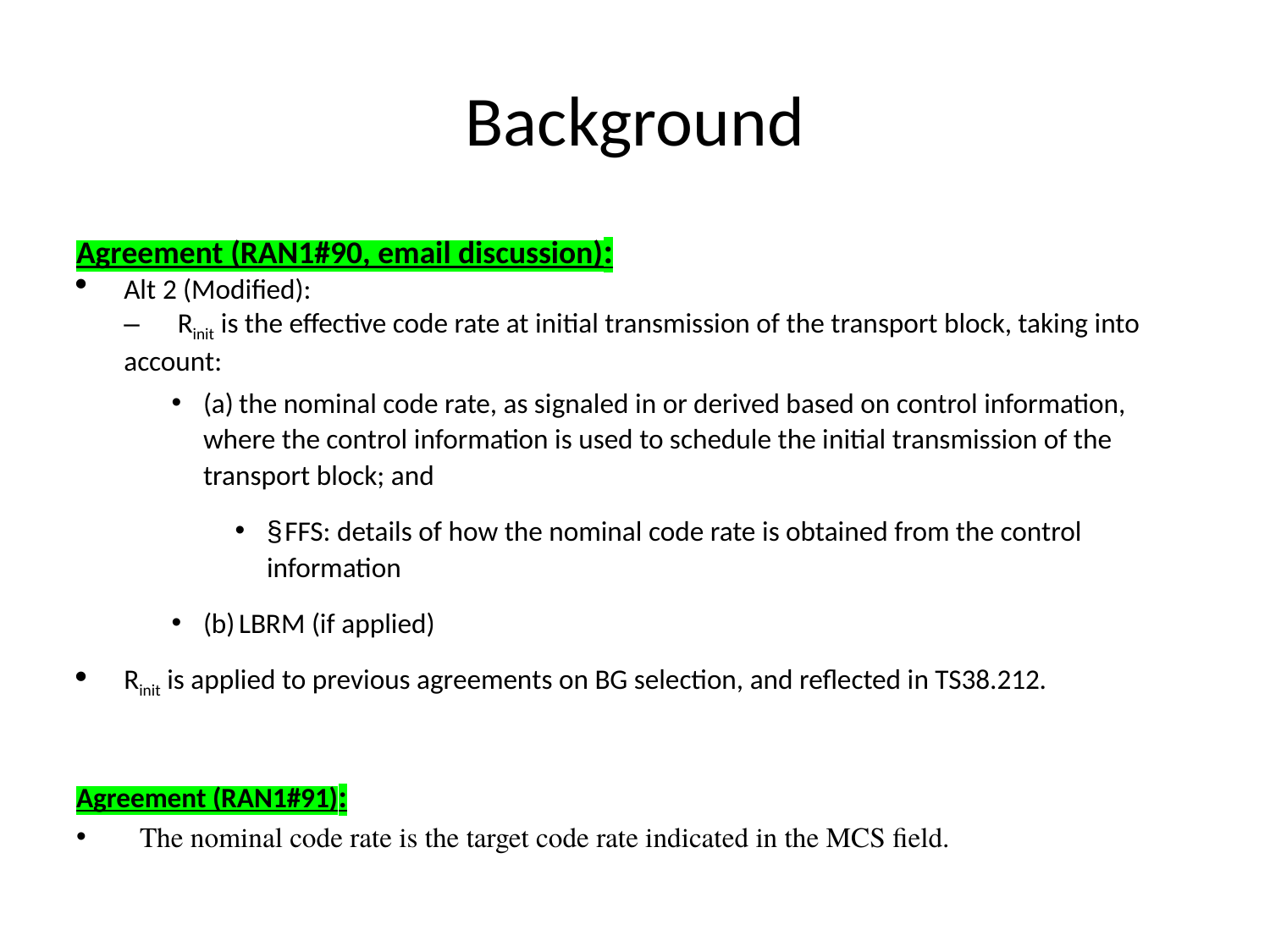

# Background
Agreement (RAN1#90, email discussion):
Alt 2 (Modified):
–      Rinit is the effective code rate at initial transmission of the transport block, taking into account:
(a)    the nominal code rate, as signaled in or derived based on control information, where the control information is used to schedule the initial transmission of the transport block; and
§  FFS: details of how the nominal code rate is obtained from the control information
(b)   LBRM (if applied)
Rinit is applied to previous agreements on BG selection, and reflected in TS38.212.

Agreement (RAN1#91):
The nominal code rate is the target code rate indicated in the MCS field.